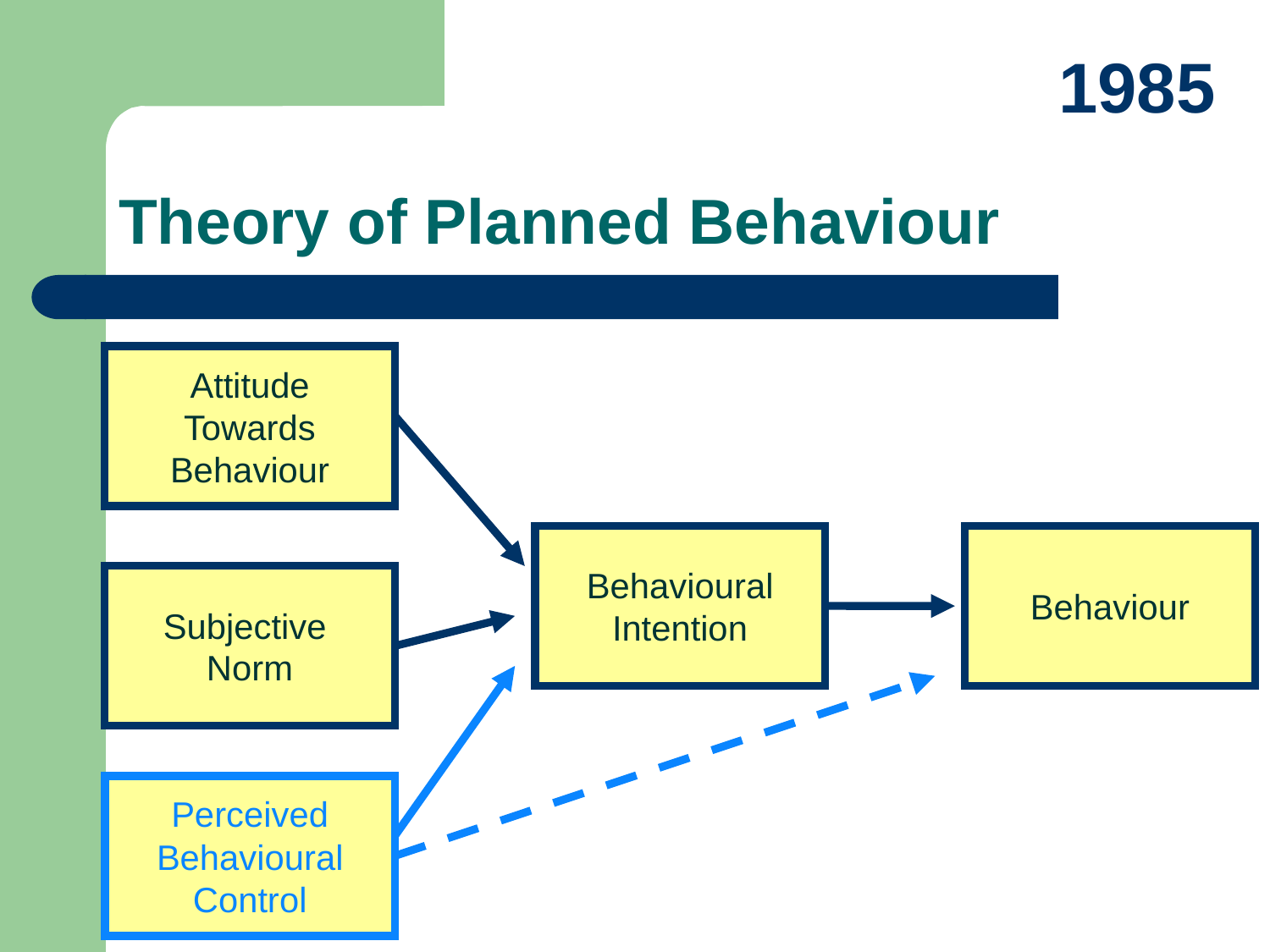

1985
# Theory of Planned Behaviour
Attitude
Towards
Behaviour

Behavioural
Intention
Behaviour
Subjective
Norm

Perceived
Behavioural
Control